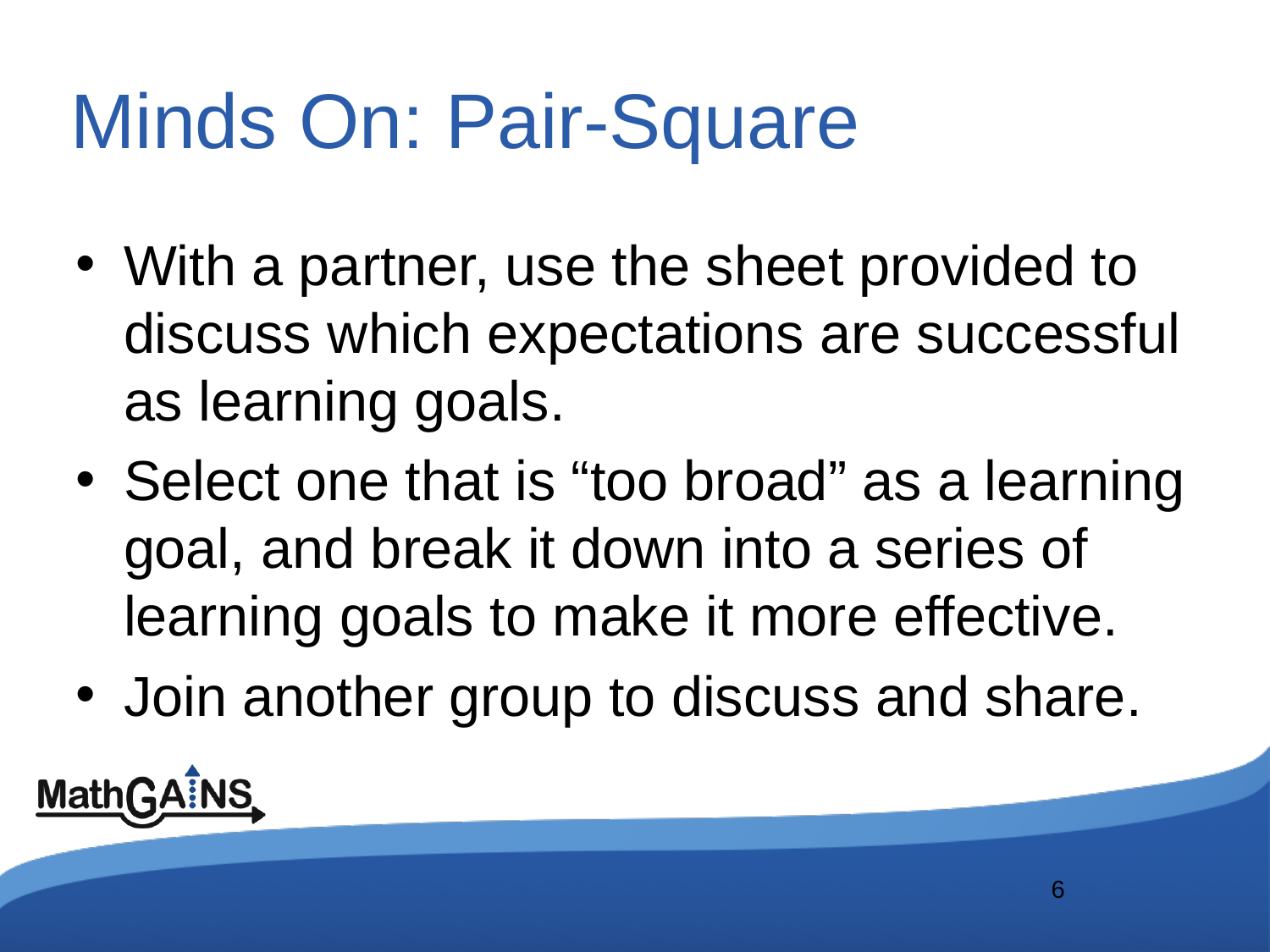

# Minds On: Pair-Square
With a partner, use the sheet provided to discuss which expectations are successful as learning goals.
Select one that is “too broad” as a learning goal, and break it down into a series of learning goals to make it more effective.
Join another group to discuss and share.

6